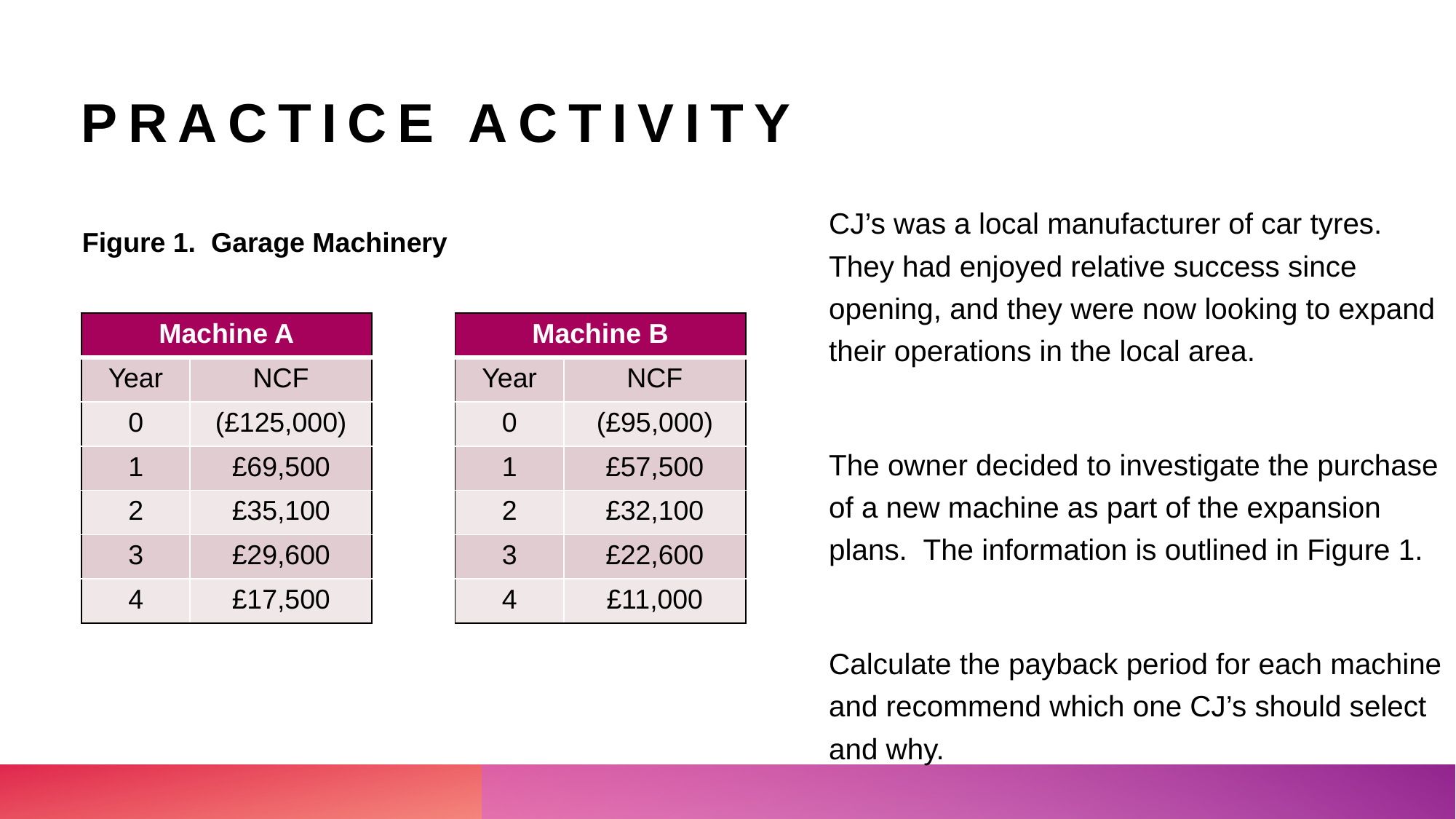

# Practice Activity
CJ’s was a local manufacturer of car tyres.  They had enjoyed relative success since opening, and they were now looking to expand their operations in the local area.

The owner decided to investigate the purchase of a new machine as part of the expansion plans.  The information is outlined in Figure 1.

Calculate the payback period for each machine and recommend which one CJ’s should select and why.
Figure 1.  Garage Machinery
| Machine A |  |
| --- | --- |
| Year | NCF |
| 0 | (£125,000) |
| 1 | £69,500 |
| 2 | £35,100 |
| 3 | £29,600 |
| 4 | £17,500 |
| Machine B |  |
| --- | --- |
| Year | NCF |
| 0 | (£95,000) |
| 1 | £57,500 |
| 2 | £32,100 |
| 3 | £22,600 |
| 4 | £11,000 |